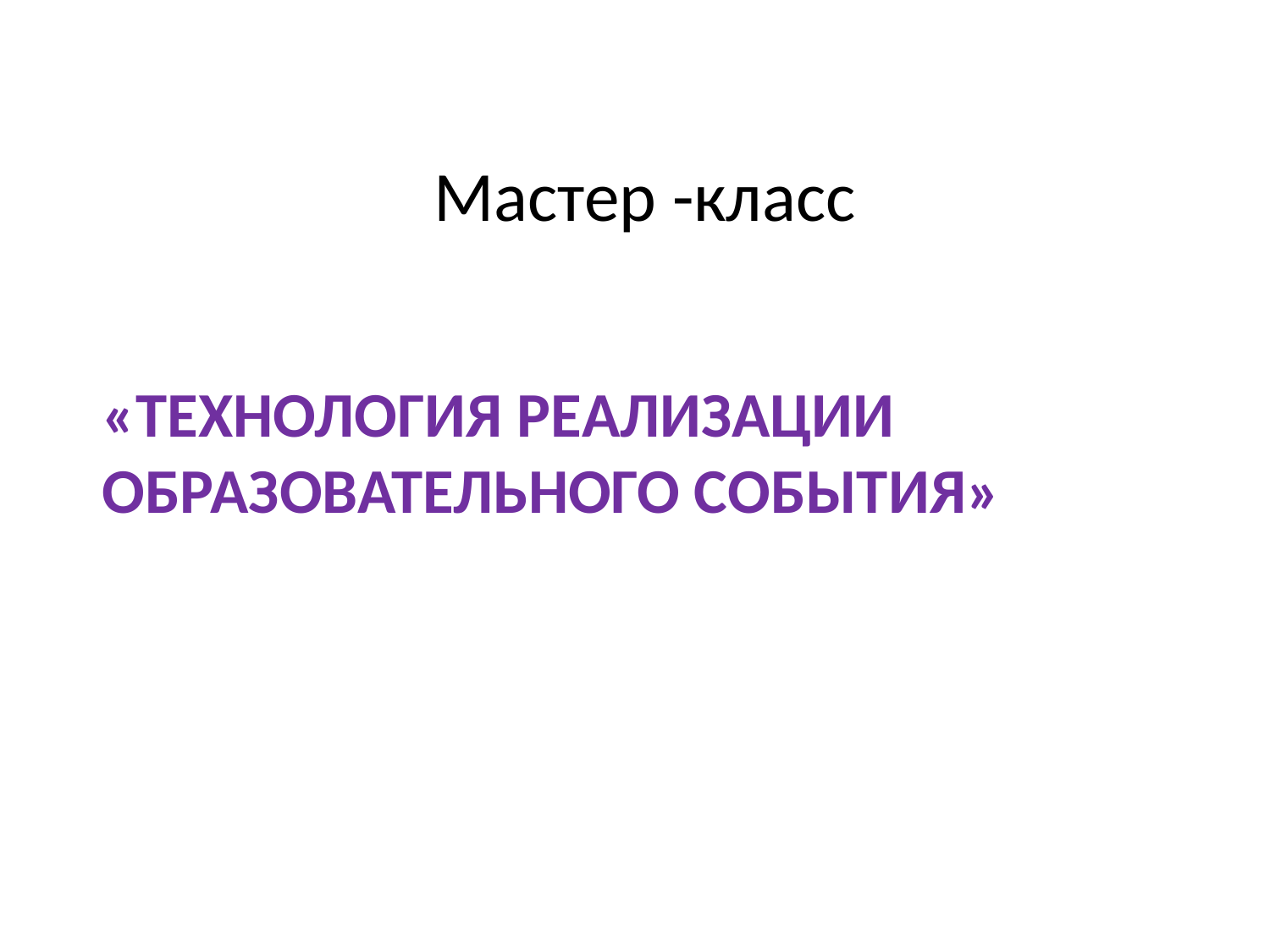

# Мастер -класс
«ТЕХНОЛОГИЯ РЕАЛИЗАЦИИ
ОБРАЗОВАТЕЛЬНОГО СОБЫТИЯ»